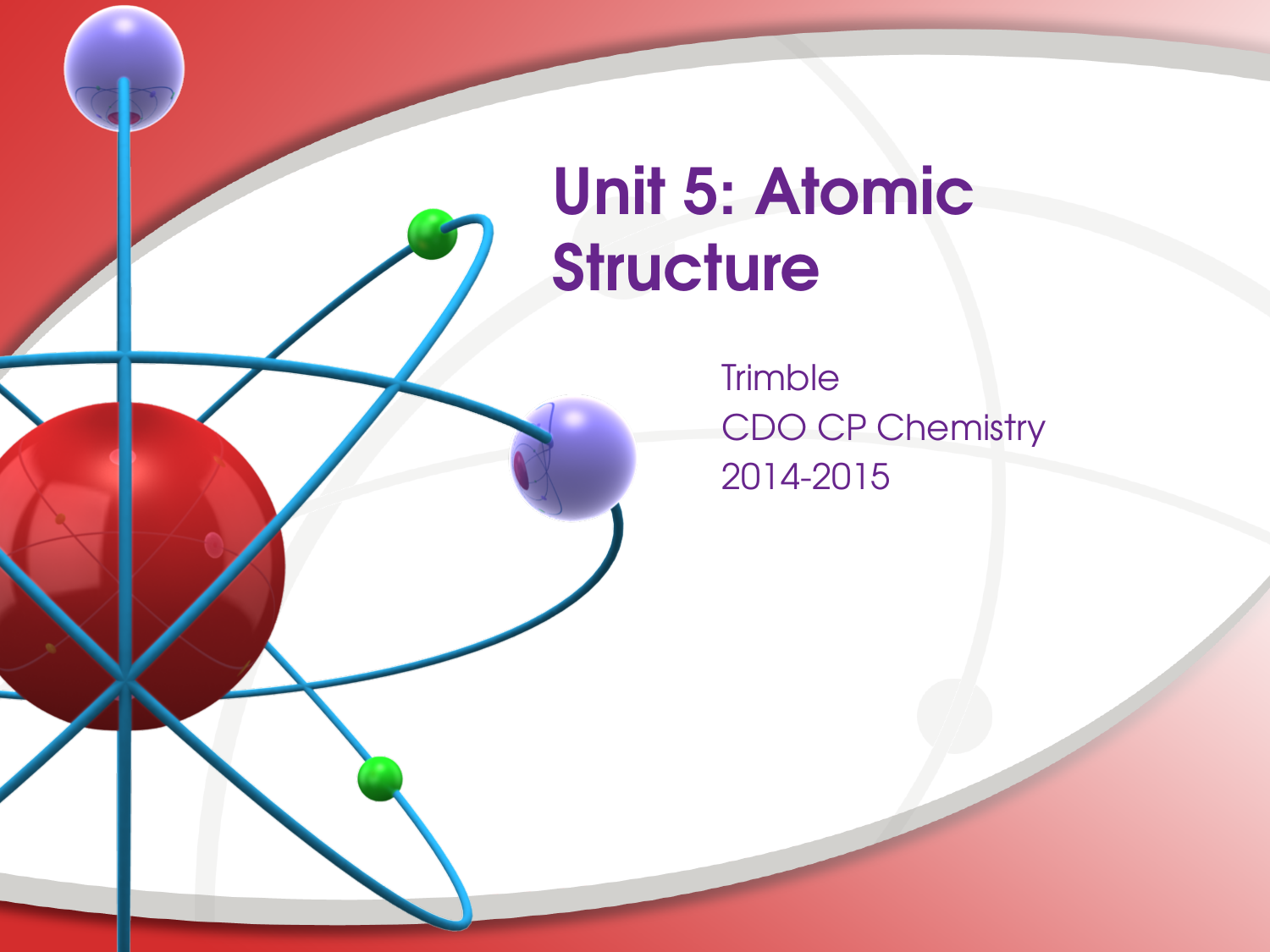

# Unit 5: Atomic Structure
Trimble
CDO CP Chemistry
2014-2015